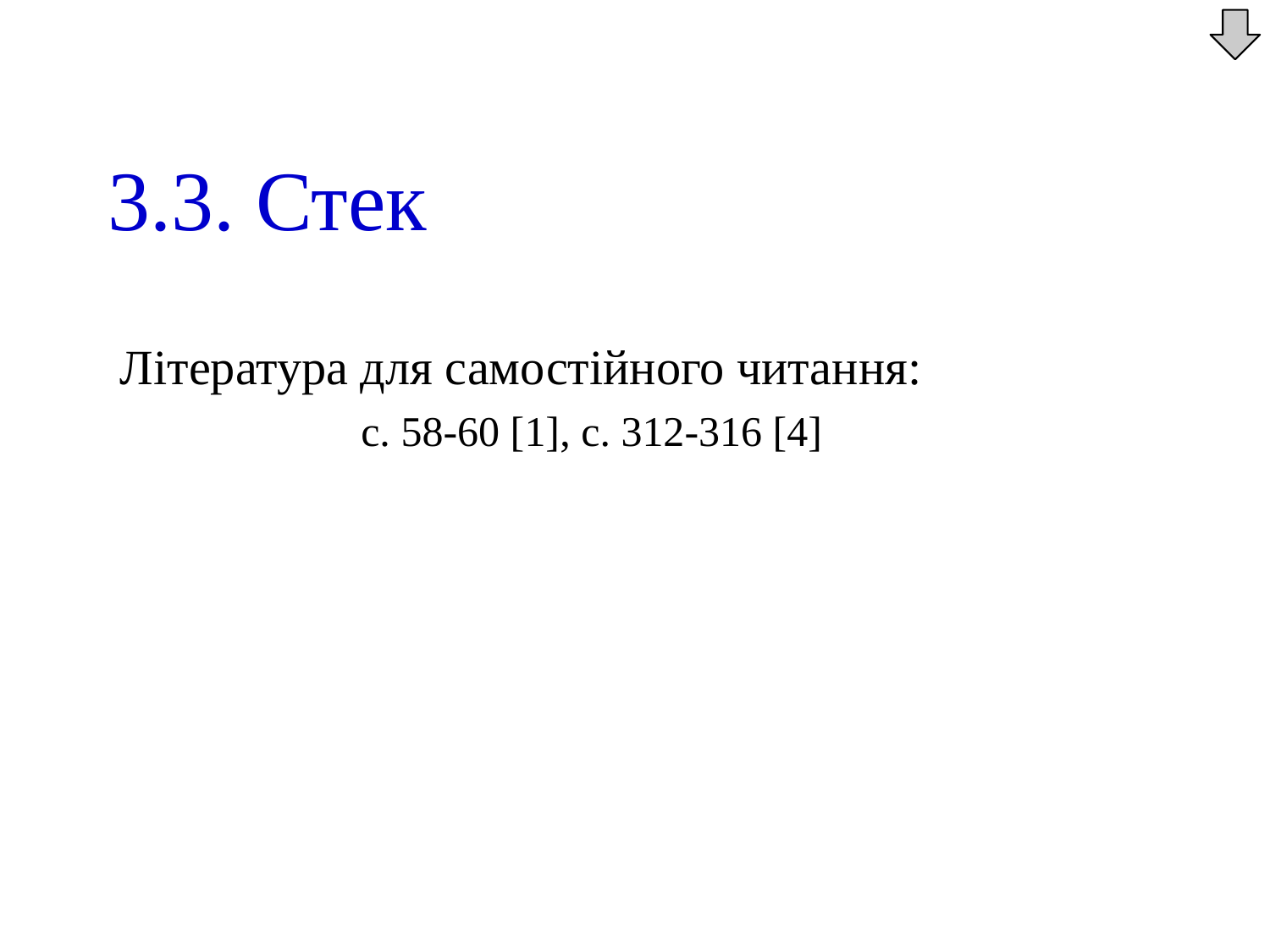

3.3. Стек
Література для самостійного читання:
		 с. 58-60 [1], с. 312-316 [4]